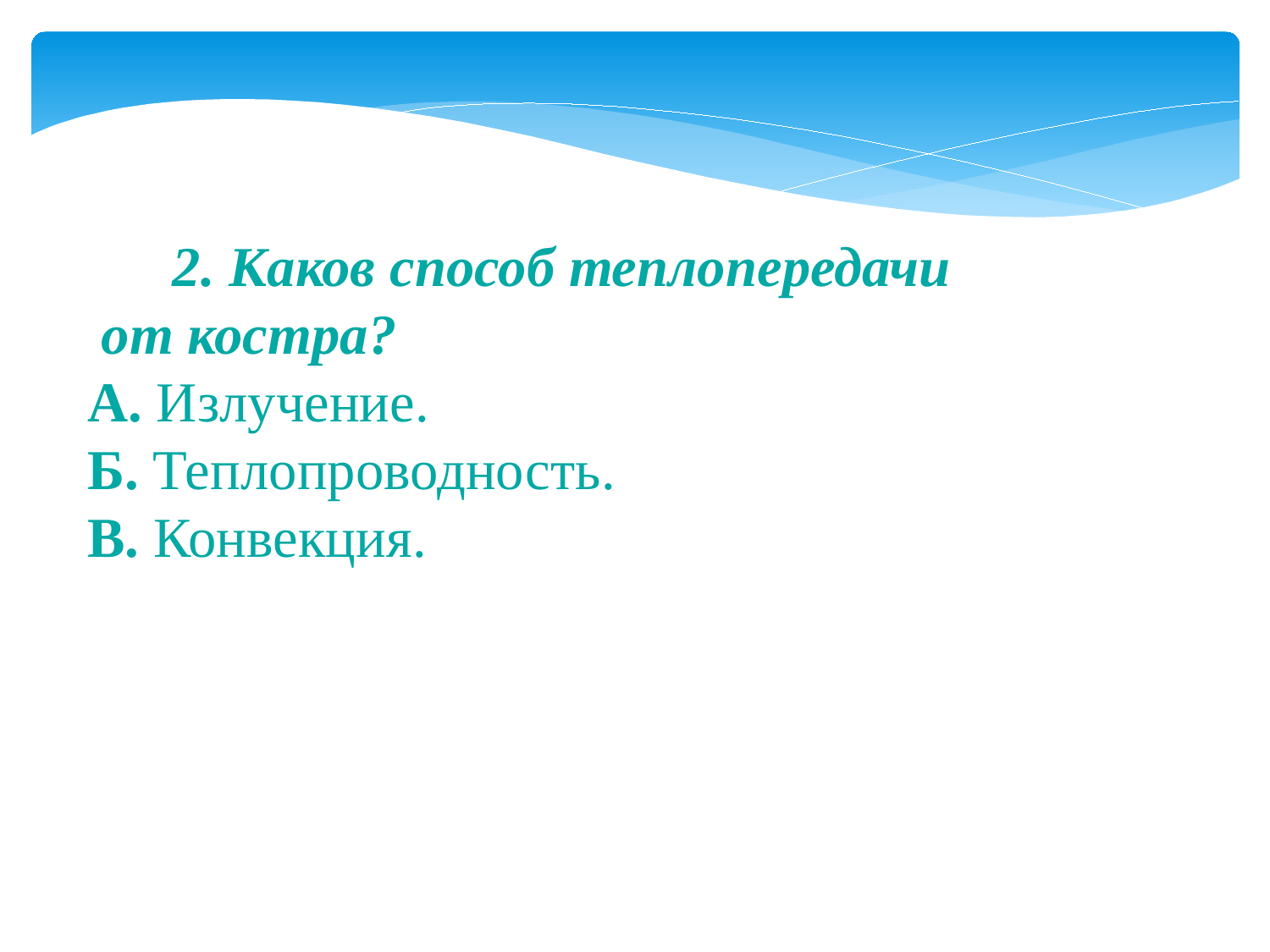

2. Каков способ теплопередачи      от костра?
А. Излучение.
Б. Теплопроводность.
В. Конвекция.